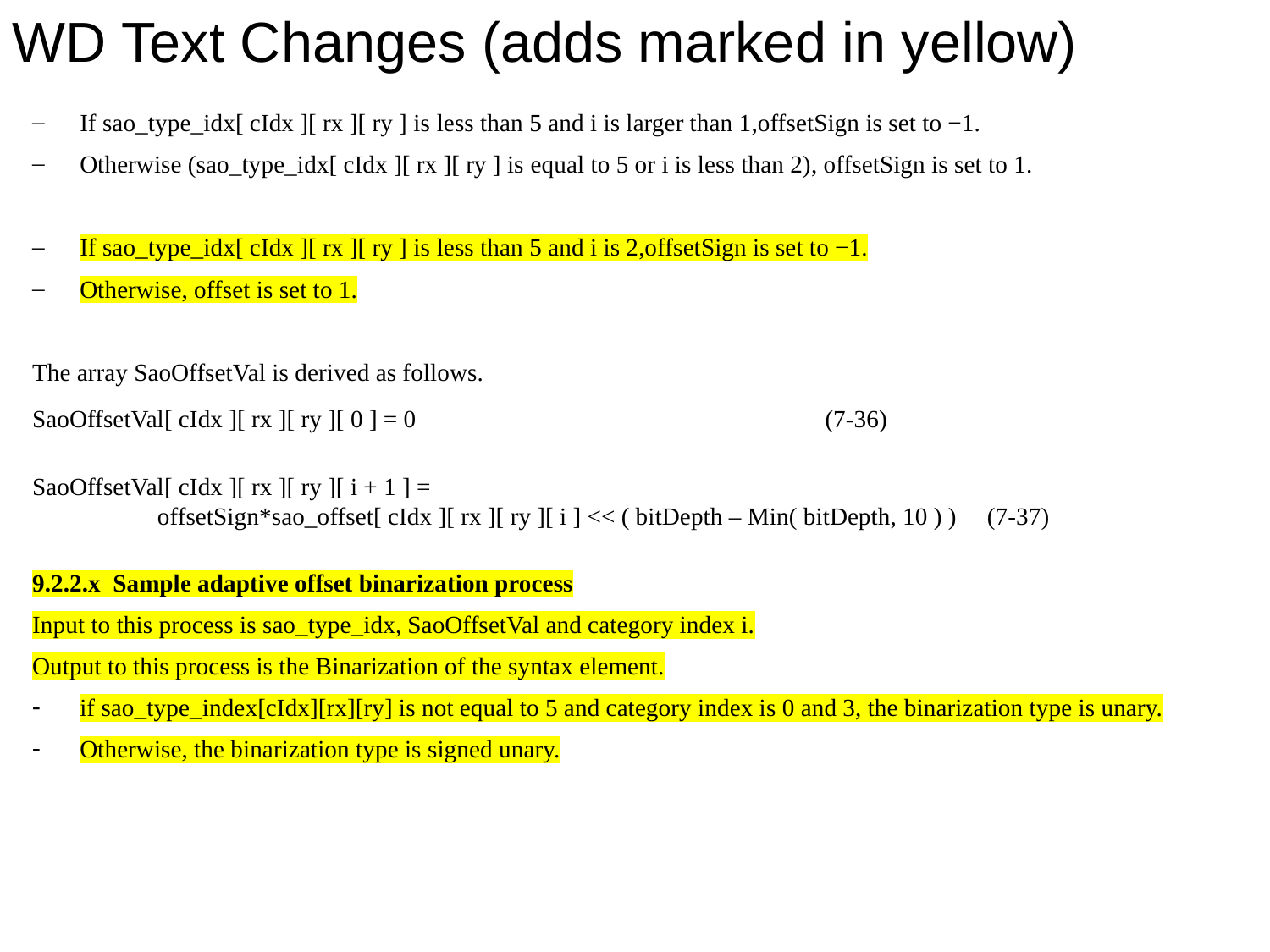

WD Text Changes (adds marked in yellow)
If sao_type_idx[ cIdx ][ rx ][ ry ] is less than 5 and i is larger than 1,offsetSign is set to −1.
Otherwise (sao_type_idx[ cIdx ][ rx ][ ry ] is equal to 5 or i is less than 2), offsetSign is set to 1.

If sao_type_idx[ cIdx ][ rx ][ ry ] is less than 5 and i is 2,offsetSign is set to −1.
Otherwise, offset is set to 1.

The array SaoOffsetVal is derived as follows.
SaoOffsetVal[ cIdx ][ rx ][ ry ][ 0 ] = 0		(7‑36)
SaoOffsetVal[ cIdx ][ rx ][ ry ][ i + 1 ] =
			offsetSign*sao_offset[ cIdx ][ rx ][ ry ][ i ] << ( bitDepth – Min( bitDepth, 10 ) )     (7‑37)
9.2.2.x  Sample adaptive offset binarization process
Input to this process is sao_type_idx, SaoOffsetVal and category index i.
Output to this process is the Binarization of the syntax element.
if sao_type_index[cIdx][rx][ry] is not equal to 5 and category index is 0 and 3, the binarization type is unary.
Otherwise, the binarization type is signed unary.